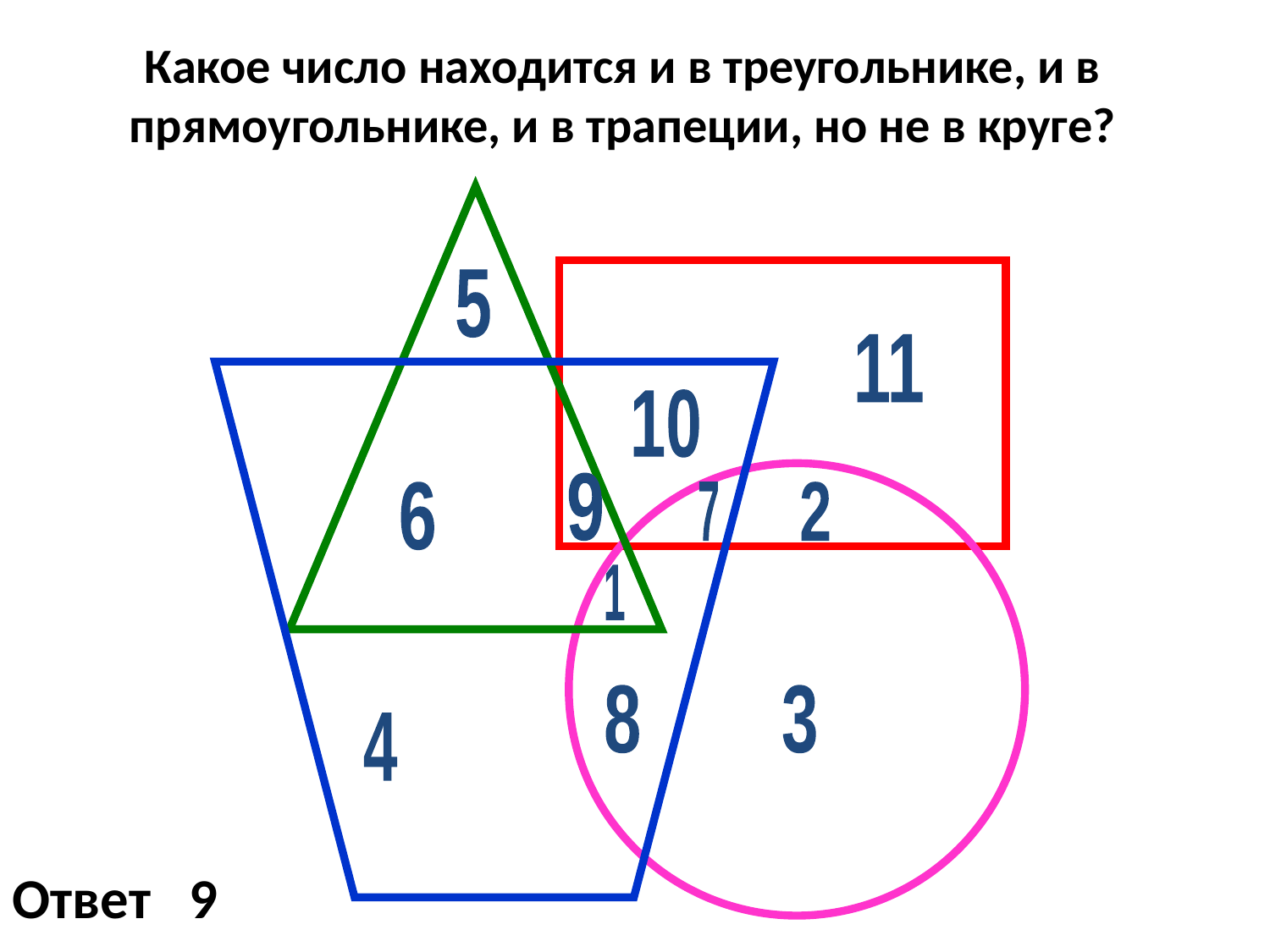

# Какое число находится и в треугольнике, и в прямоугольнике, и в трапеции, но не в круге?

5
11

10

9
6
7
2
1
8
3
4
Ответ   9